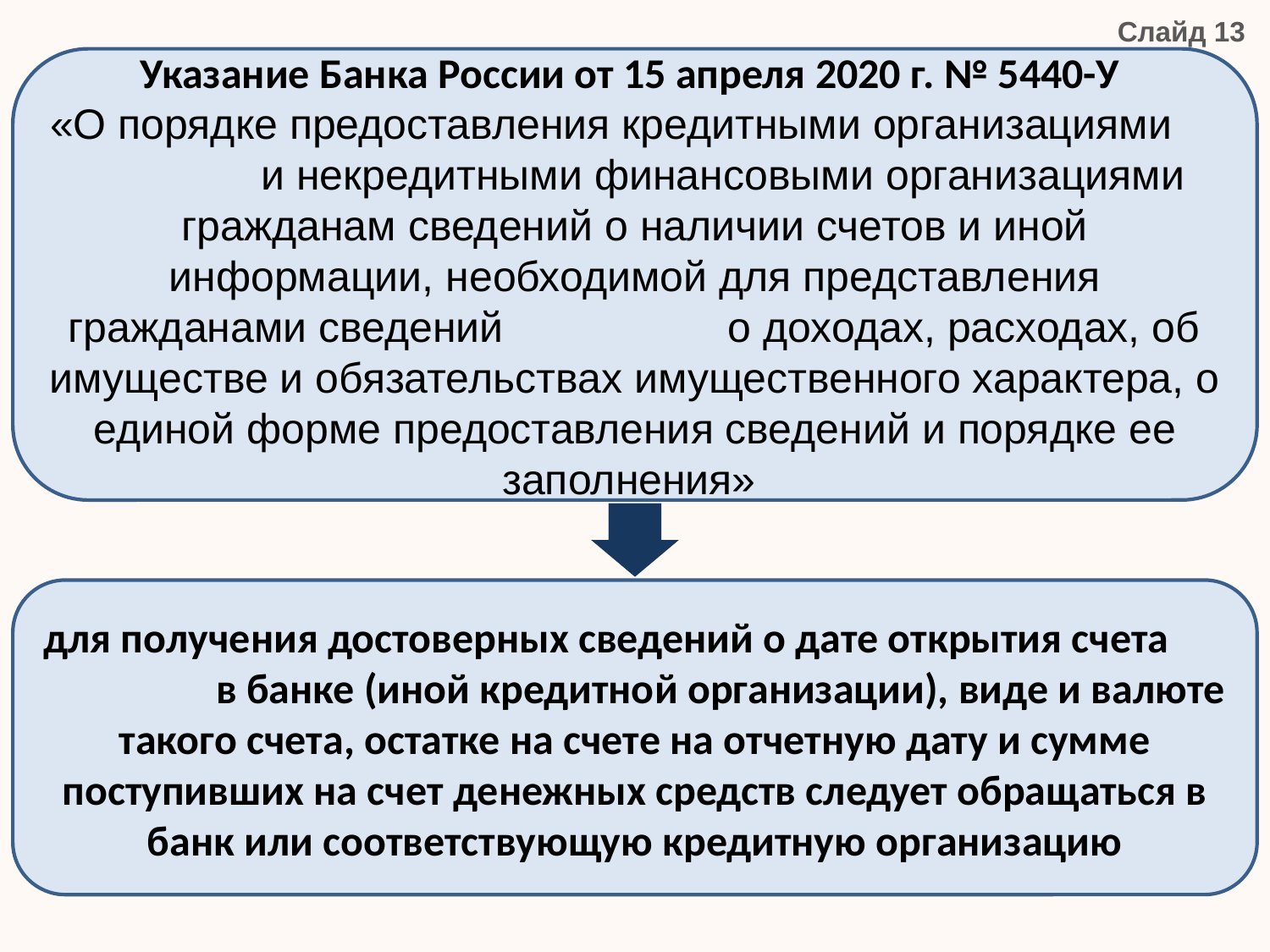

Слайд 13
Указание Банка России от 15 апреля 2020 г. № 5440-У
«О порядке предоставления кредитными организациями                    и некредитными финансовыми организациями гражданам сведений о наличии счетов и иной информации, необходимой для представления гражданами сведений                   о доходах, расходах, об имуществе и обязательствах имущественного характера, о единой форме предоставления сведений и порядке ее заполнения»

для получения достоверных сведений о дате открытия счета                         в банке (иной кредитной организации), виде и валюте такого счета, остатке на счете на отчетную дату и сумме поступивших на счет денежных средств следует обращаться в банк или соответствующую кредитную организацию